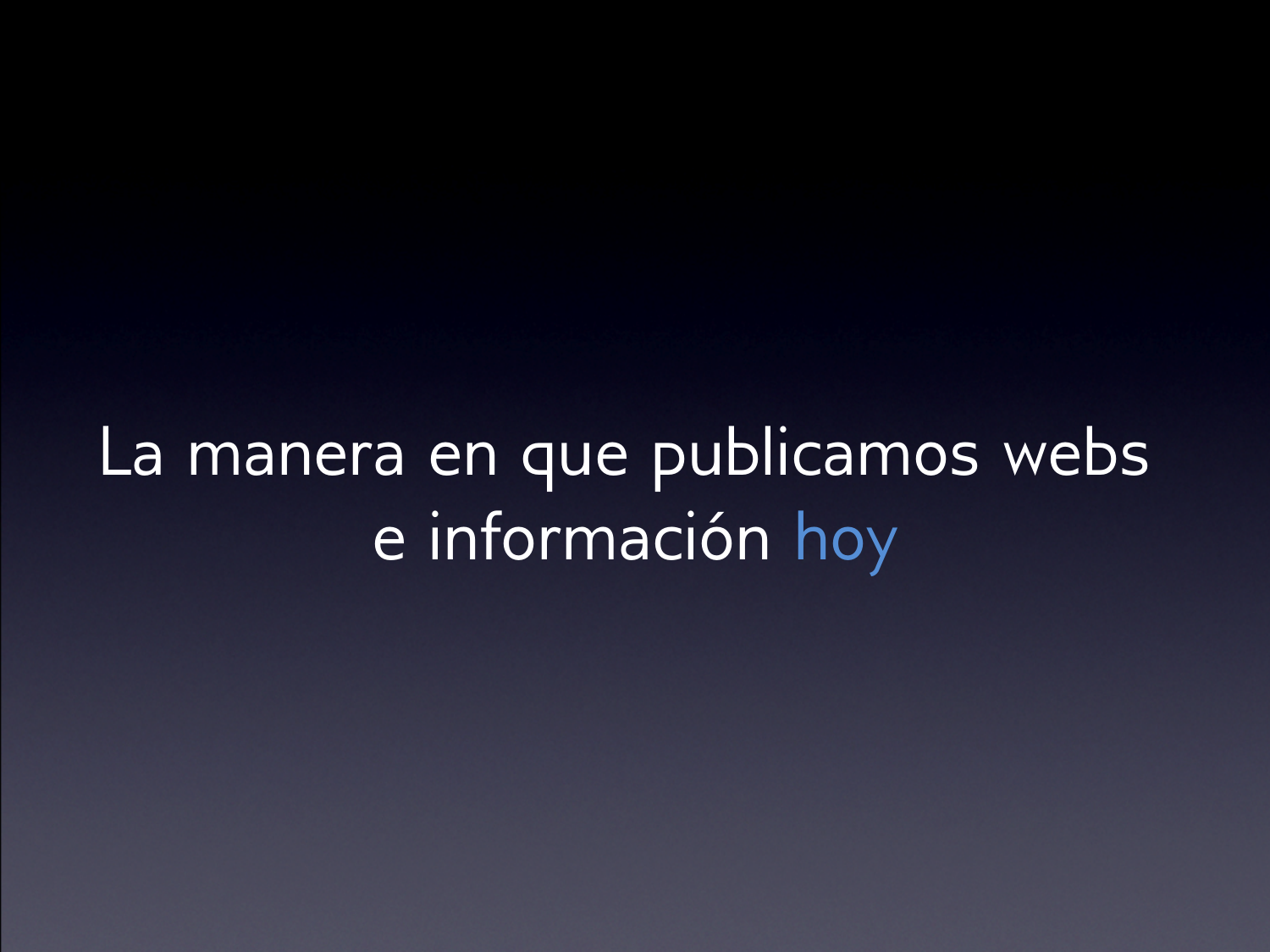

La manera en que publicamos webs
e información hoy